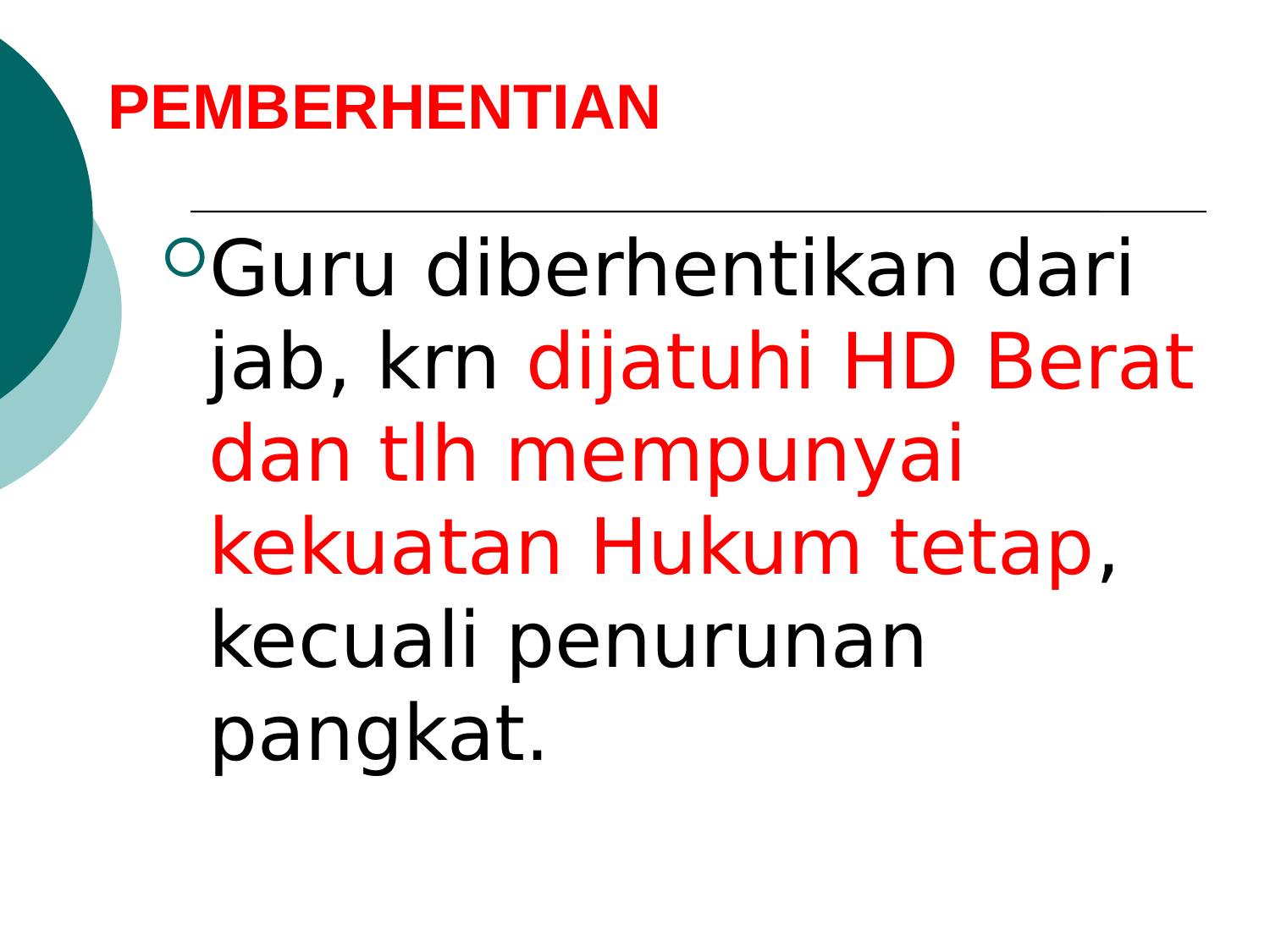

PEMBERHENTIAN
Guru diberhentikan dari jab, krn dijatuhi HD Berat dan tlh mempunyai kekuatan Hukum tetap, kecuali penurunan pangkat.